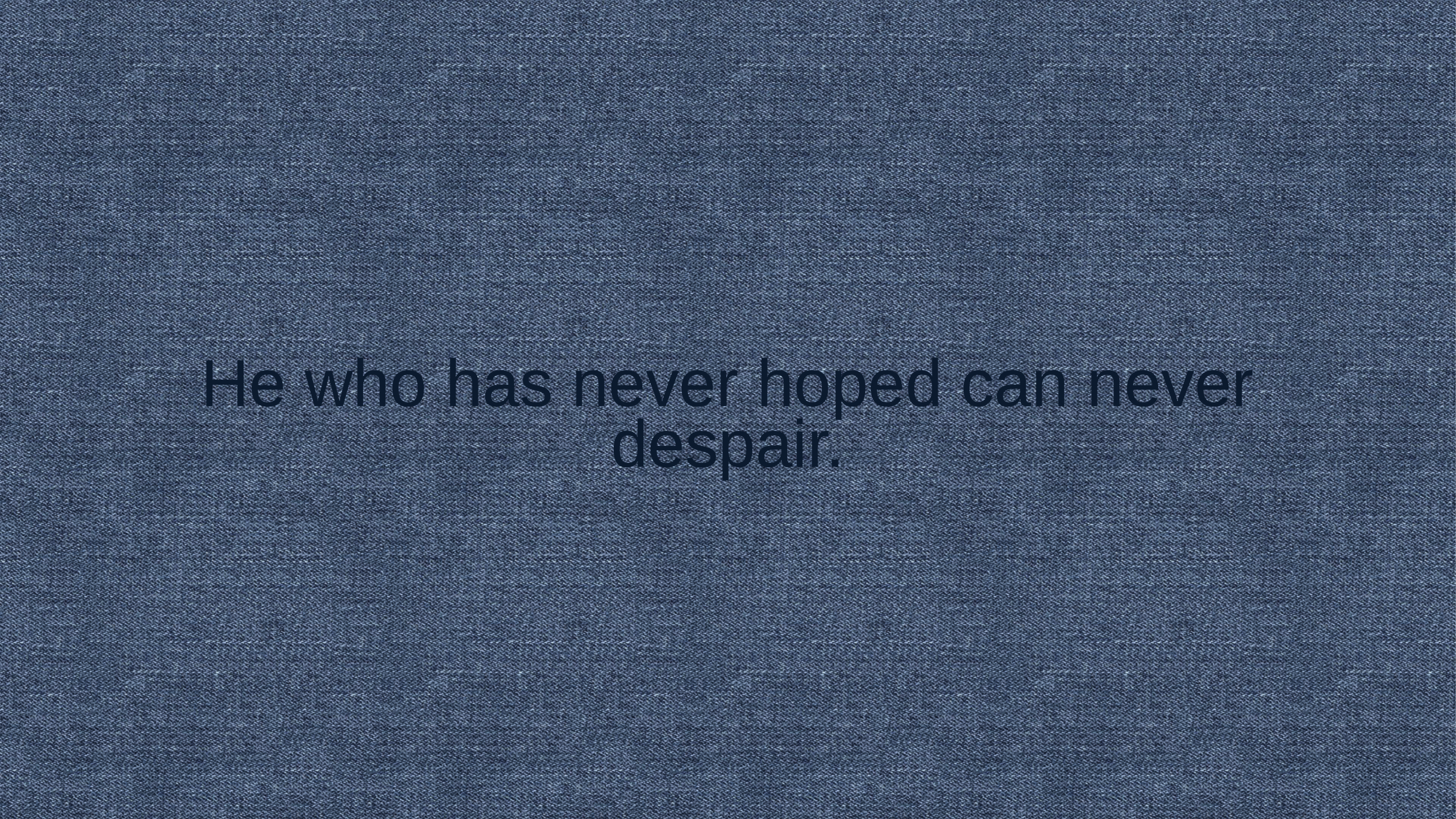

He who has never hoped can never despair.